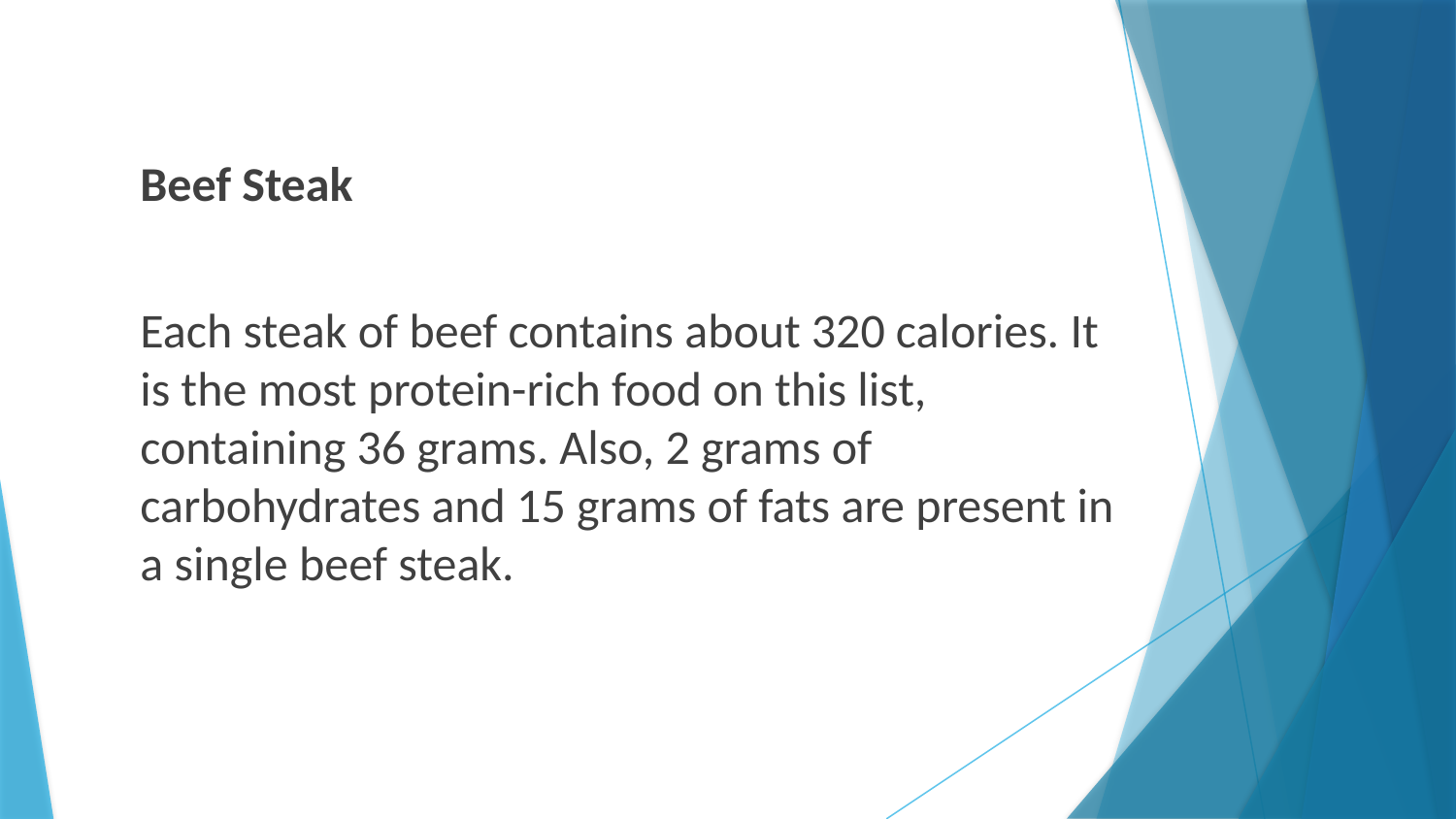

Beef Steak

Each steak of beef contains about 320 calories. It is the most protein-rich food on this list, containing 36 grams. Also, 2 grams of carbohydrates and 15 grams of fats are present in a single beef steak.